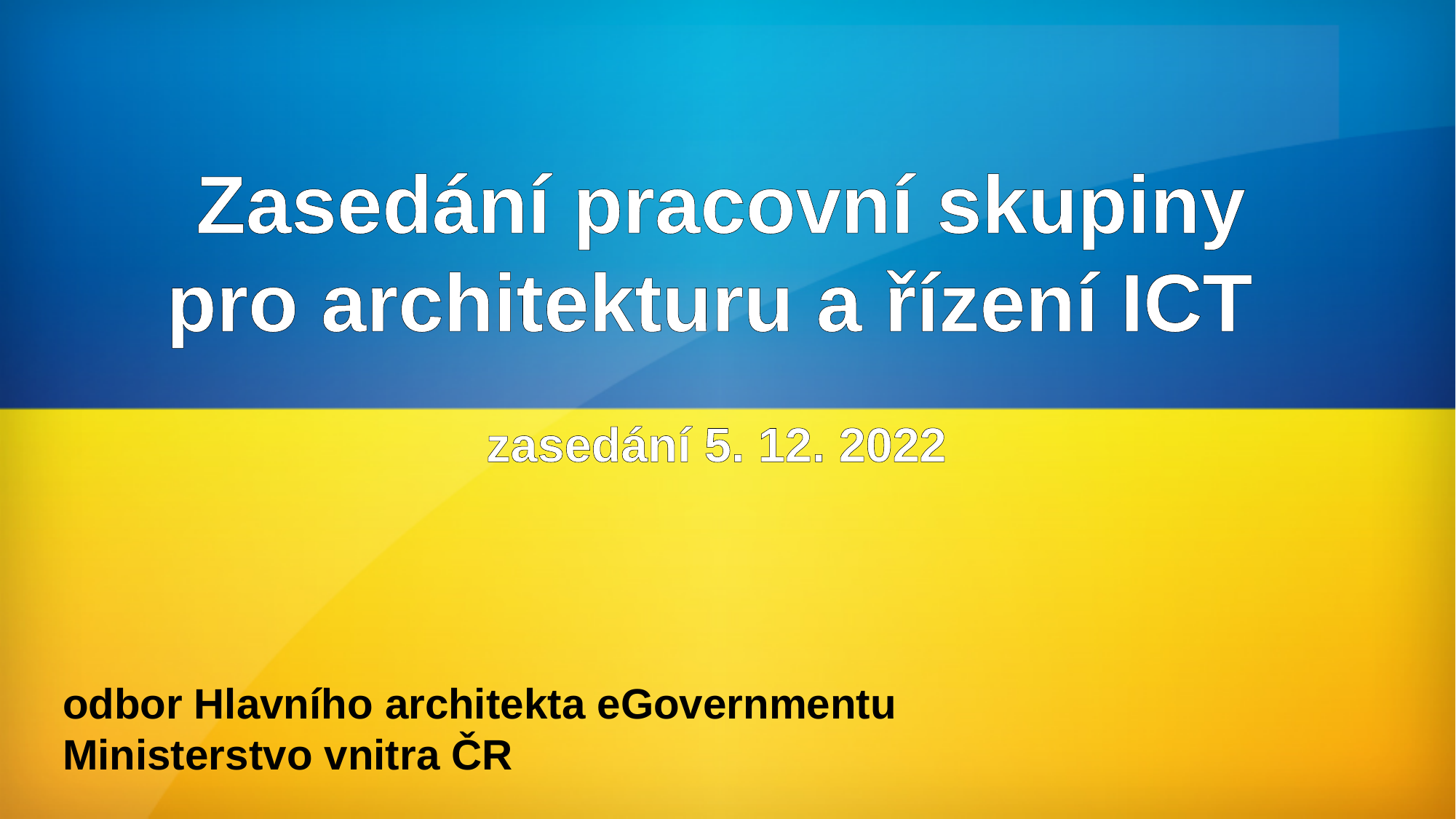

Zasedání pracovní skupiny pro architekturu a řízení ICT
 zasedání 5. 12. 2022
odbor Hlavního architekta eGovernmentu
Ministerstvo vnitra ČR